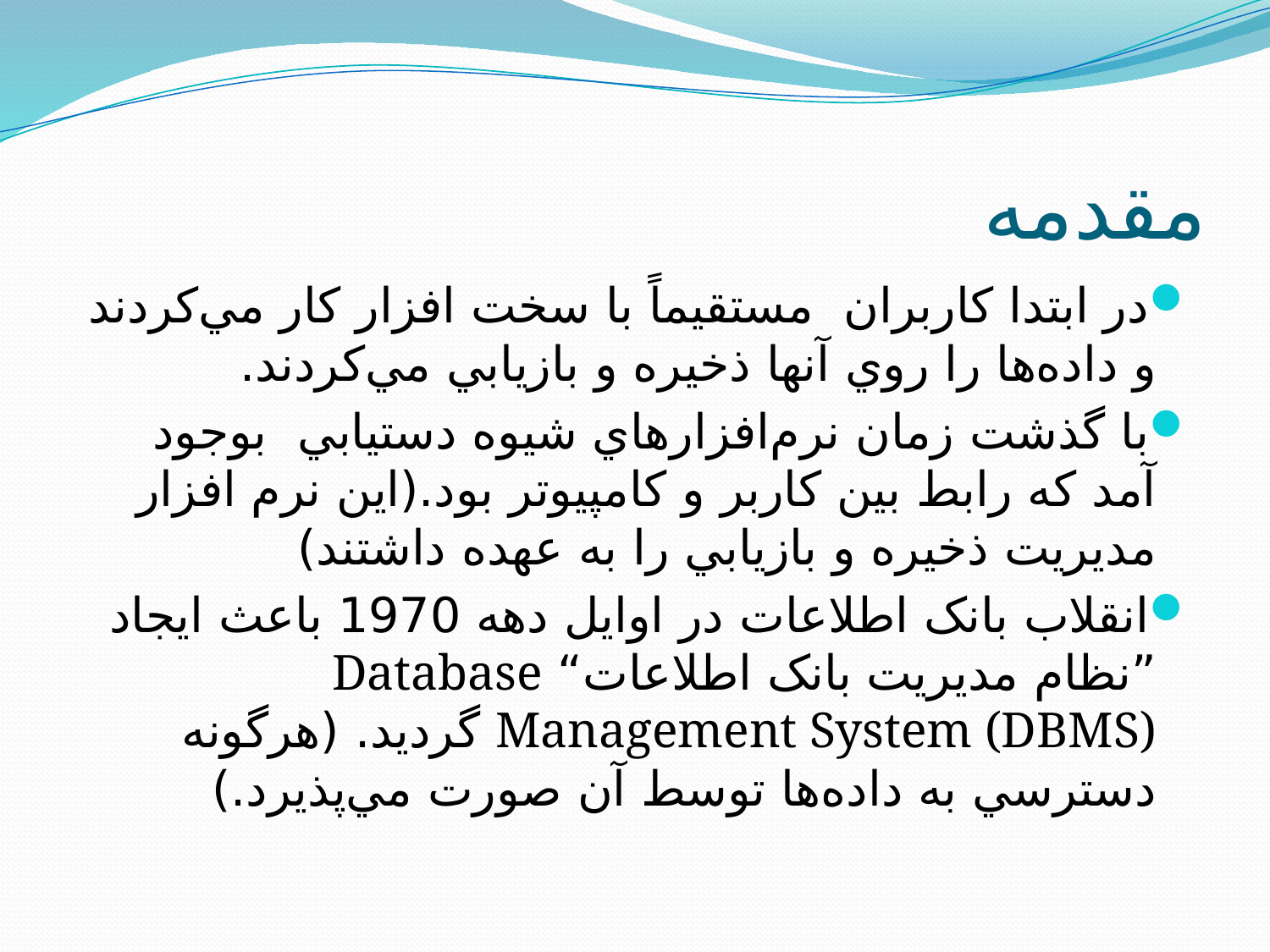

# مقدمه
در ابتدا کاربران  مستقيماً با سخت افزار کار مي‌کردند و داده‌ها را روي آنها ذخيره و بازيابي مي‌کردند.
با گذشت زمان نرم‌افزارهاي شيوه دستيابي  بوجود آمد که رابط بين کاربر و کامپيوتر بود.(اين نرم افزار مديريت ذخيره و بازيابي را به عهده داشتند)
انقلاب بانک اطلاعات در اوايل دهه 1970 باعث ايجاد ”نظام مديريت بانک اطلاعات“ Database Management System (DBMS) گرديد. (هرگونه دسترسي به داده‌ها توسط آن صورت مي‌پذيرد.)